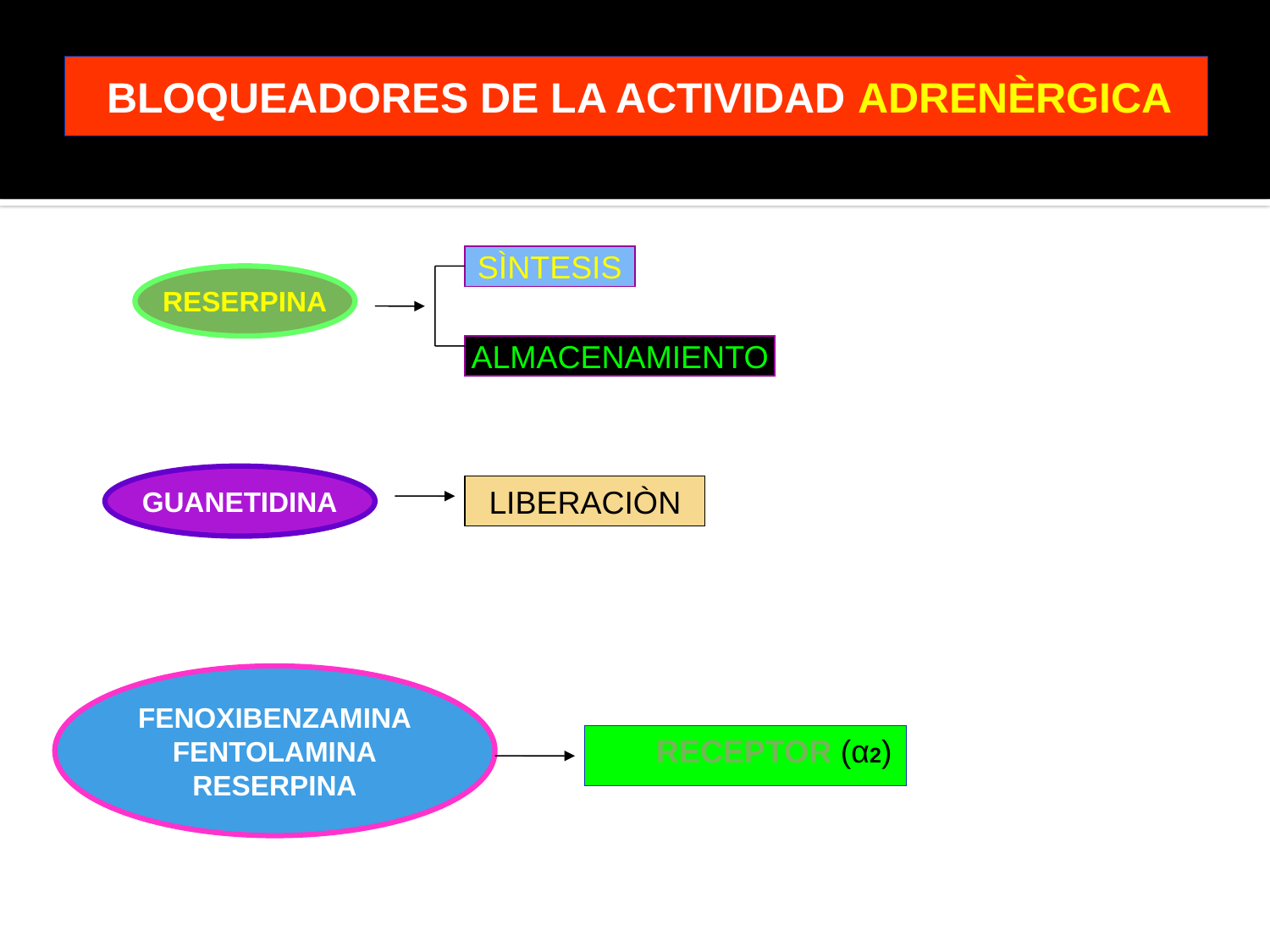

# BLOQUEADORES DE LA ACTIVIDAD ADRENÈRGICA
SÌNTESIS
RESERPINA

ALMACENAMIENTO

GUANETIDINA
LIBERACIÒN

FENOXIBENZAMINA
FENTOLAMINA
RESERPINA
      RECEPTOR (α2)